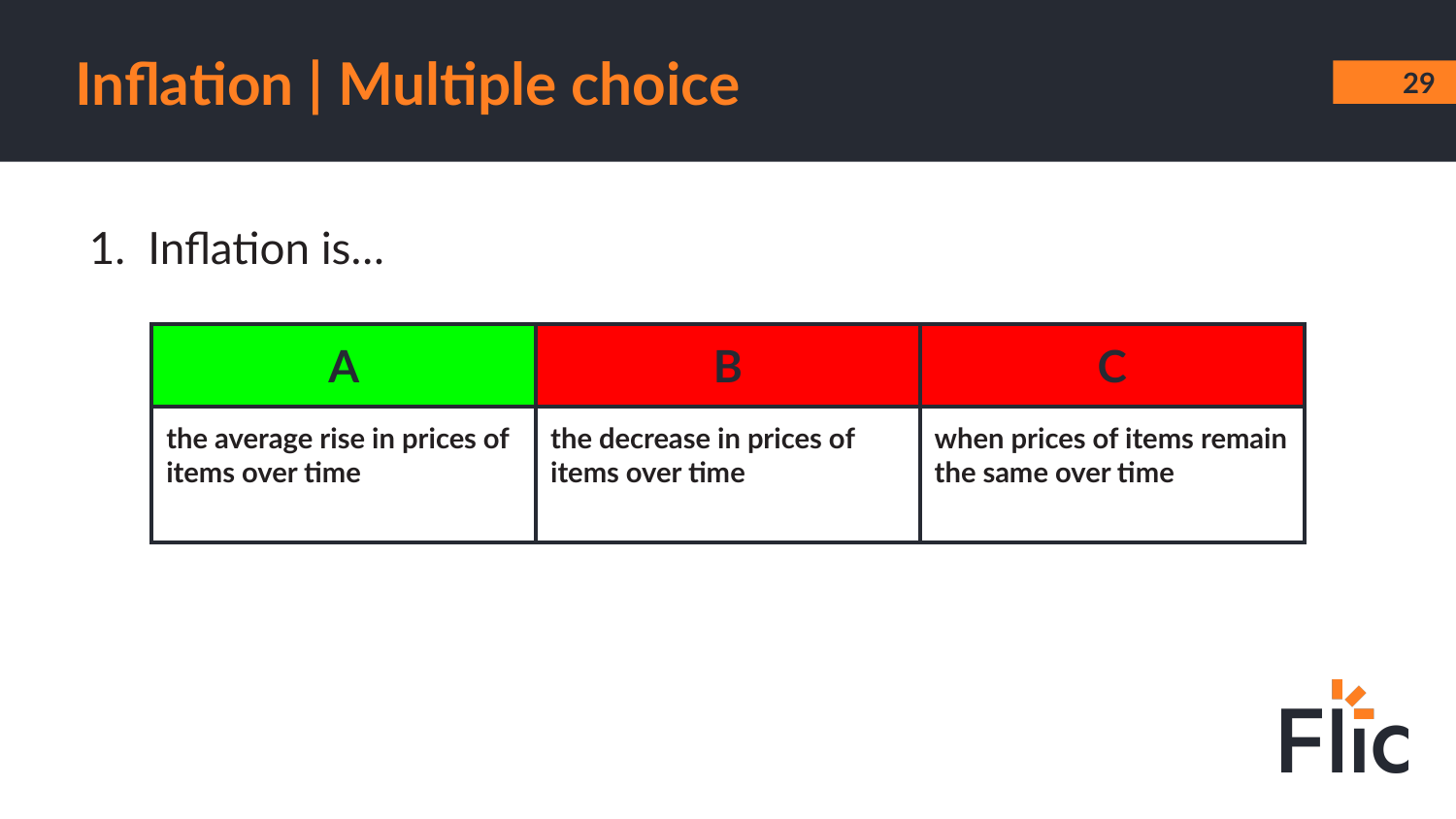

Inflation | Multiple choice
29
Inflation is…

| A | B | C |
| --- | --- | --- |
| the average rise in prices of items over time | the decrease in prices of items over time | when prices of items remain the same over time |